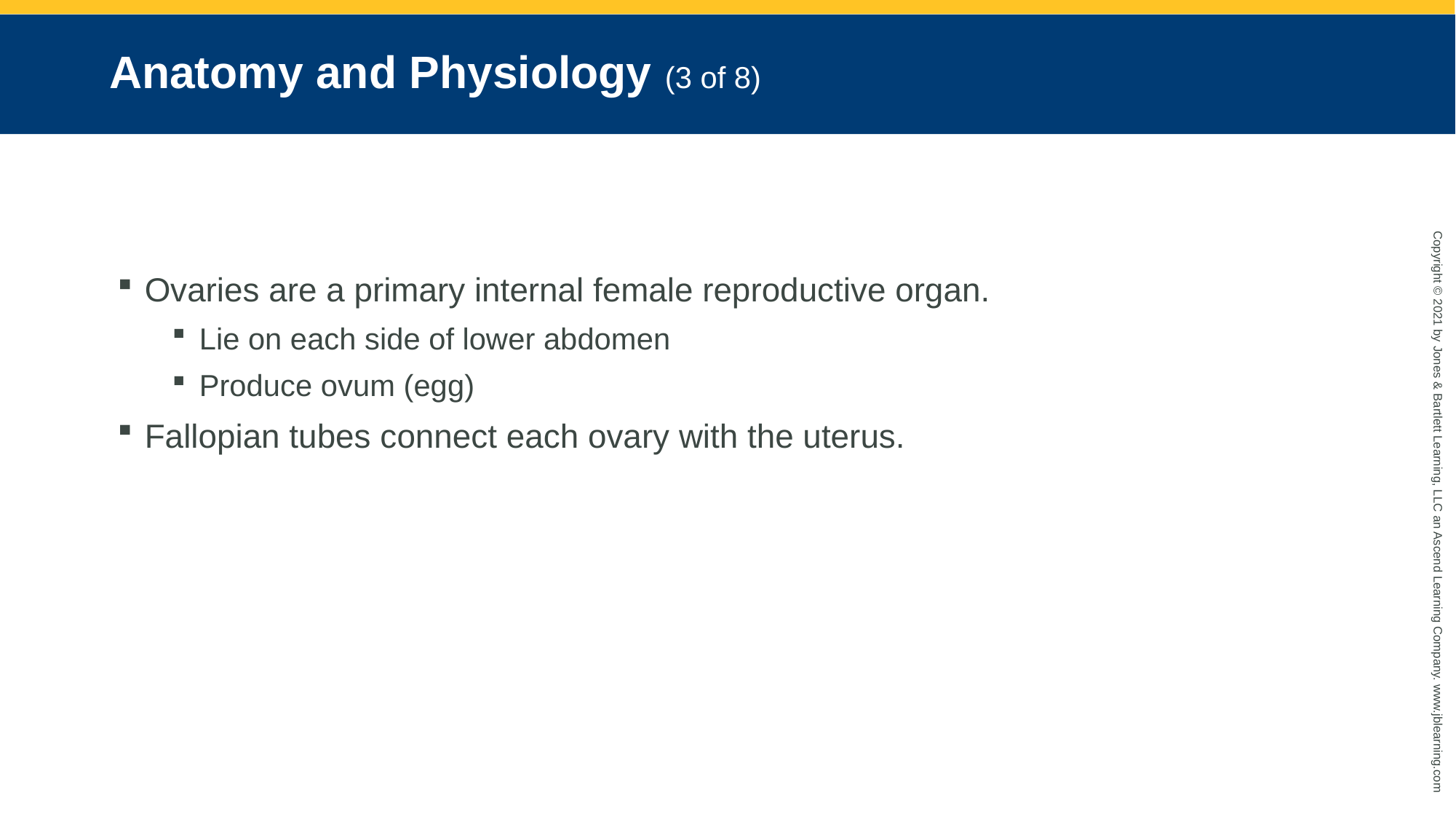

# Anatomy and Physiology (3 of 8)
Ovaries are a primary internal female reproductive organ.
Lie on each side of lower abdomen
Produce ovum (egg)
Fallopian tubes connect each ovary with the uterus.